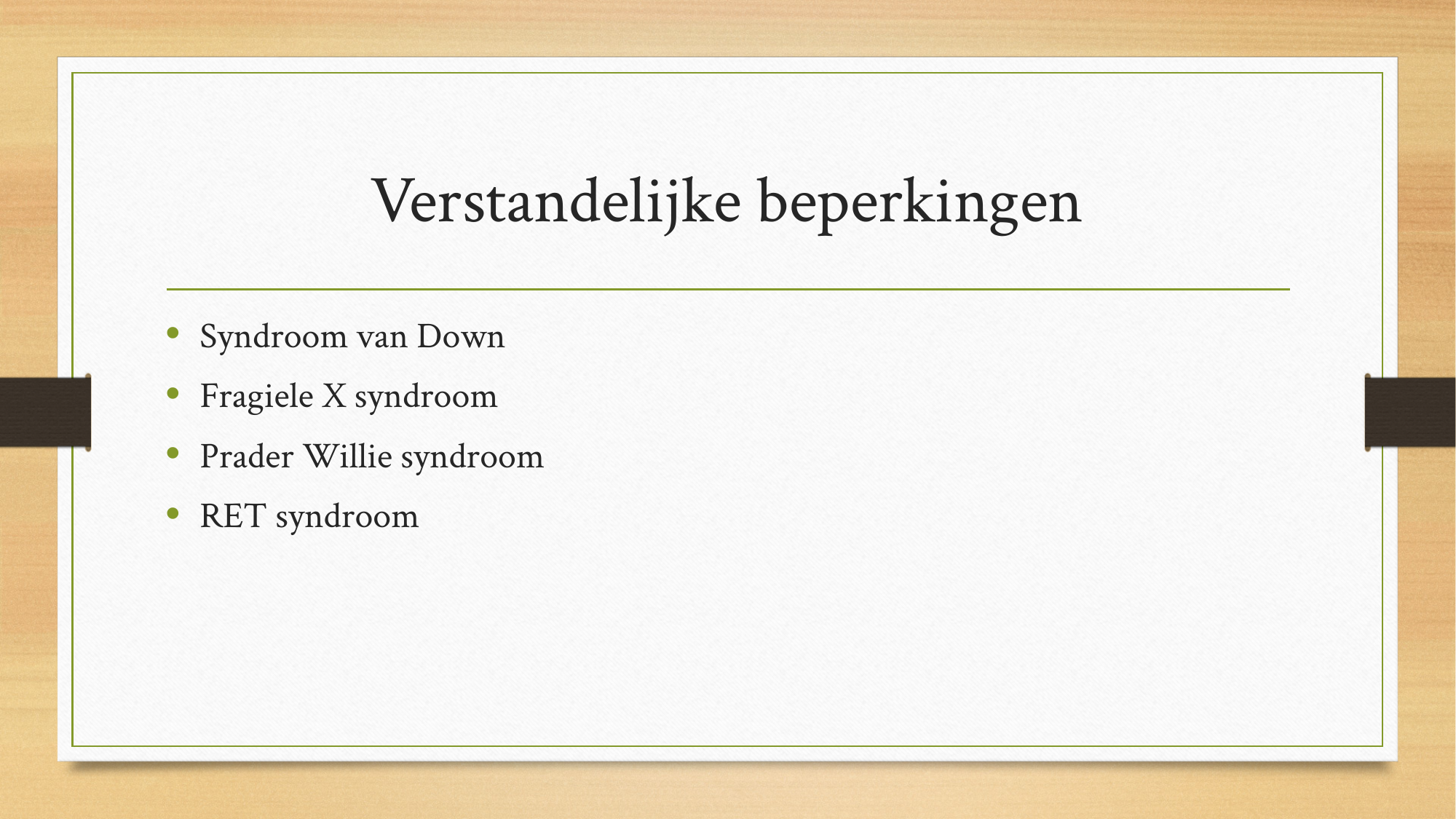

# Verstandelijke beperkingen
Syndroom van Down
Fragiele X syndroom
Prader Willie syndroom
RET syndroom